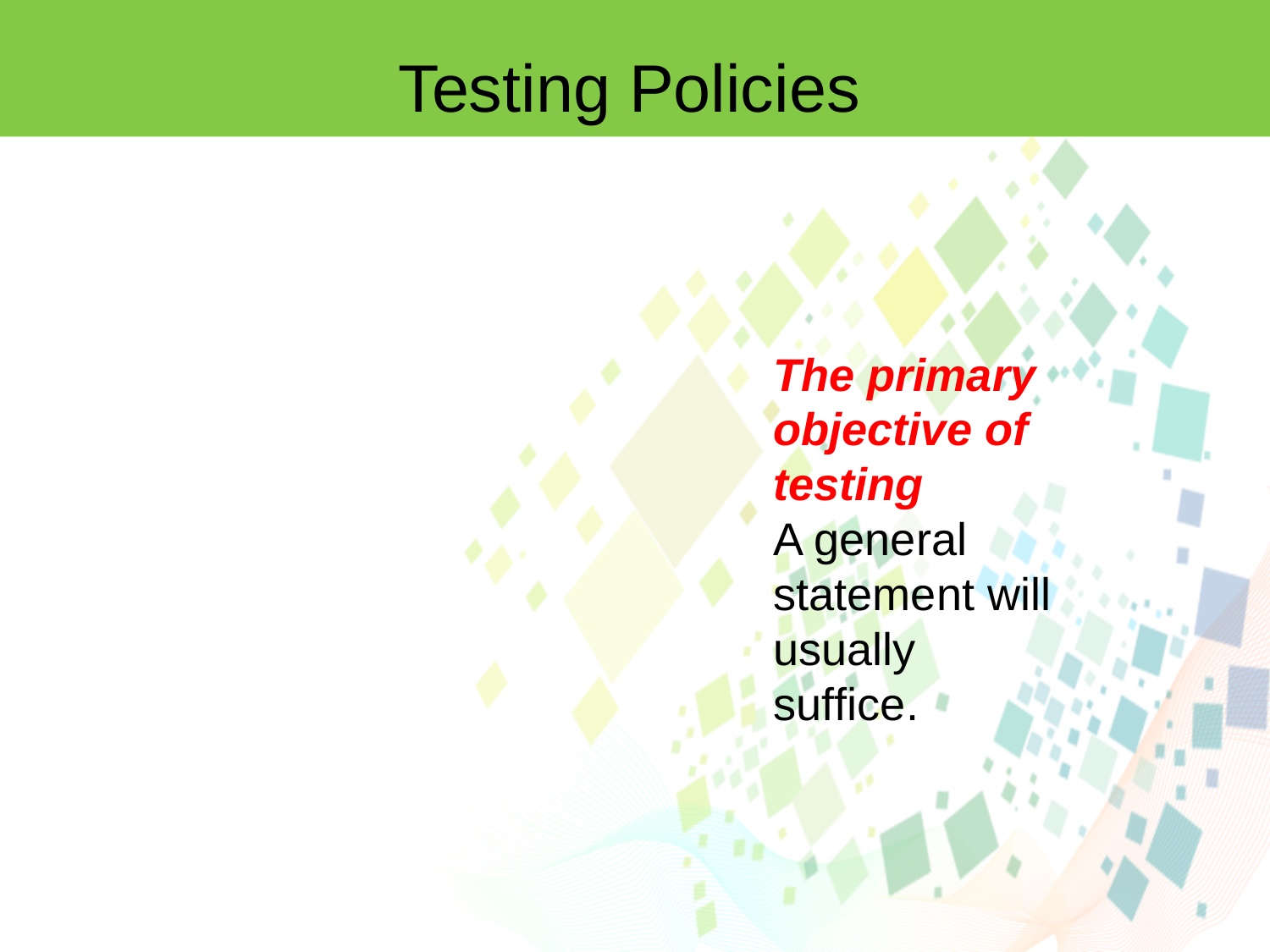

Testing Policies
The primary objective of testing
A general statement will usually sufﬁce.